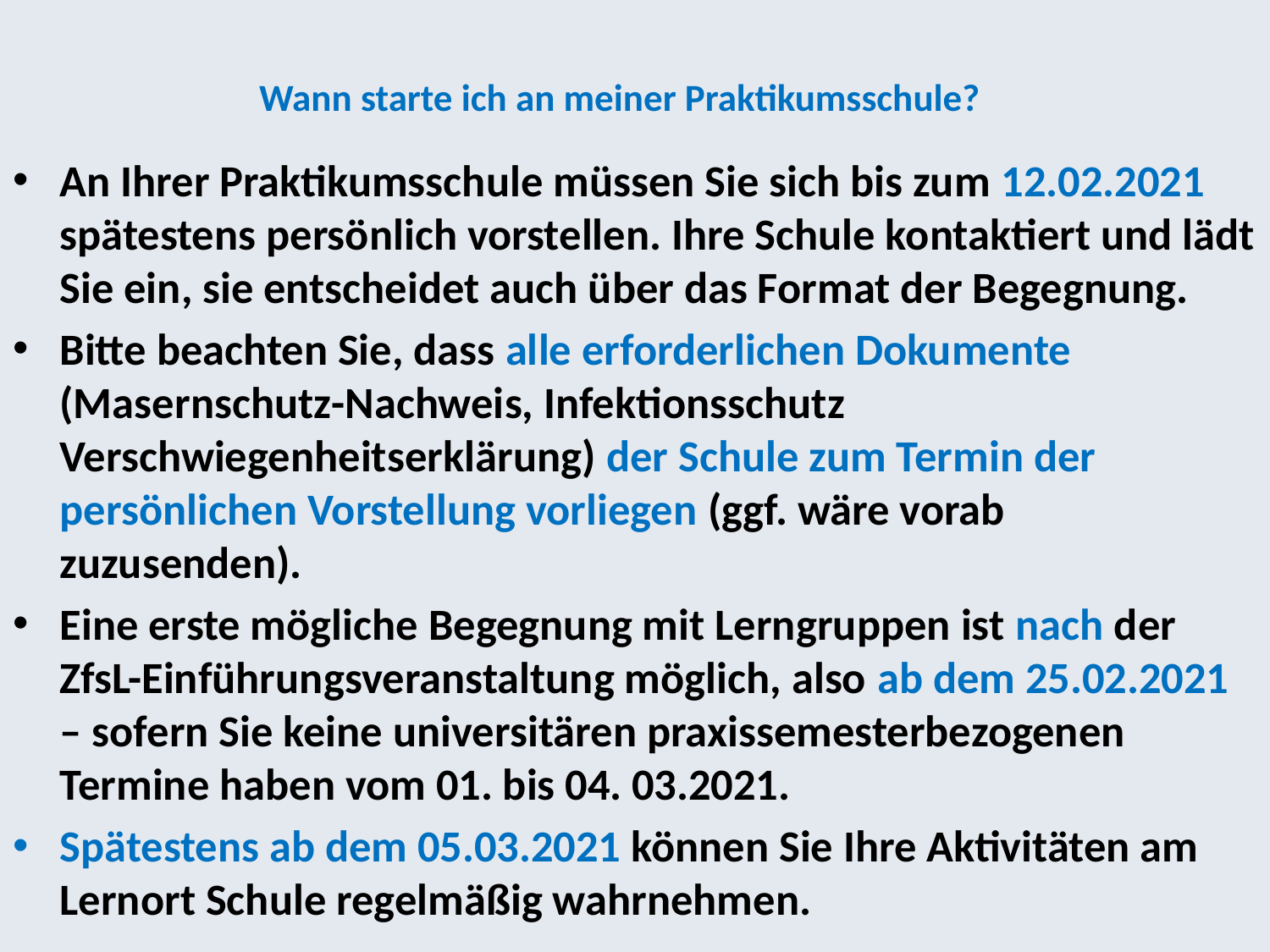

# Wann starte ich an meiner Praktikumsschule?
An Ihrer Praktikumsschule müssen Sie sich bis zum 12.02.2021 spätestens persönlich vorstellen. Ihre Schule kontaktiert und lädt Sie ein, sie entscheidet auch über das Format der Begegnung.
Bitte beachten Sie, dass alle erforderlichen Dokumente (Masernschutz-Nachweis, Infektionsschutz Verschwiegenheitserklärung) der Schule zum Termin der persönlichen Vorstellung vorliegen (ggf. wäre vorab zuzusenden).
Eine erste mögliche Begegnung mit Lerngruppen ist nach der ZfsL-Einführungsveranstaltung möglich, also ab dem 25.02.2021 – sofern Sie keine universitären praxissemesterbezogenen Termine haben vom 01. bis 04. 03.2021.
Spätestens ab dem 05.03.2021 können Sie Ihre Aktivitäten am Lernort Schule regelmäßig wahrnehmen.